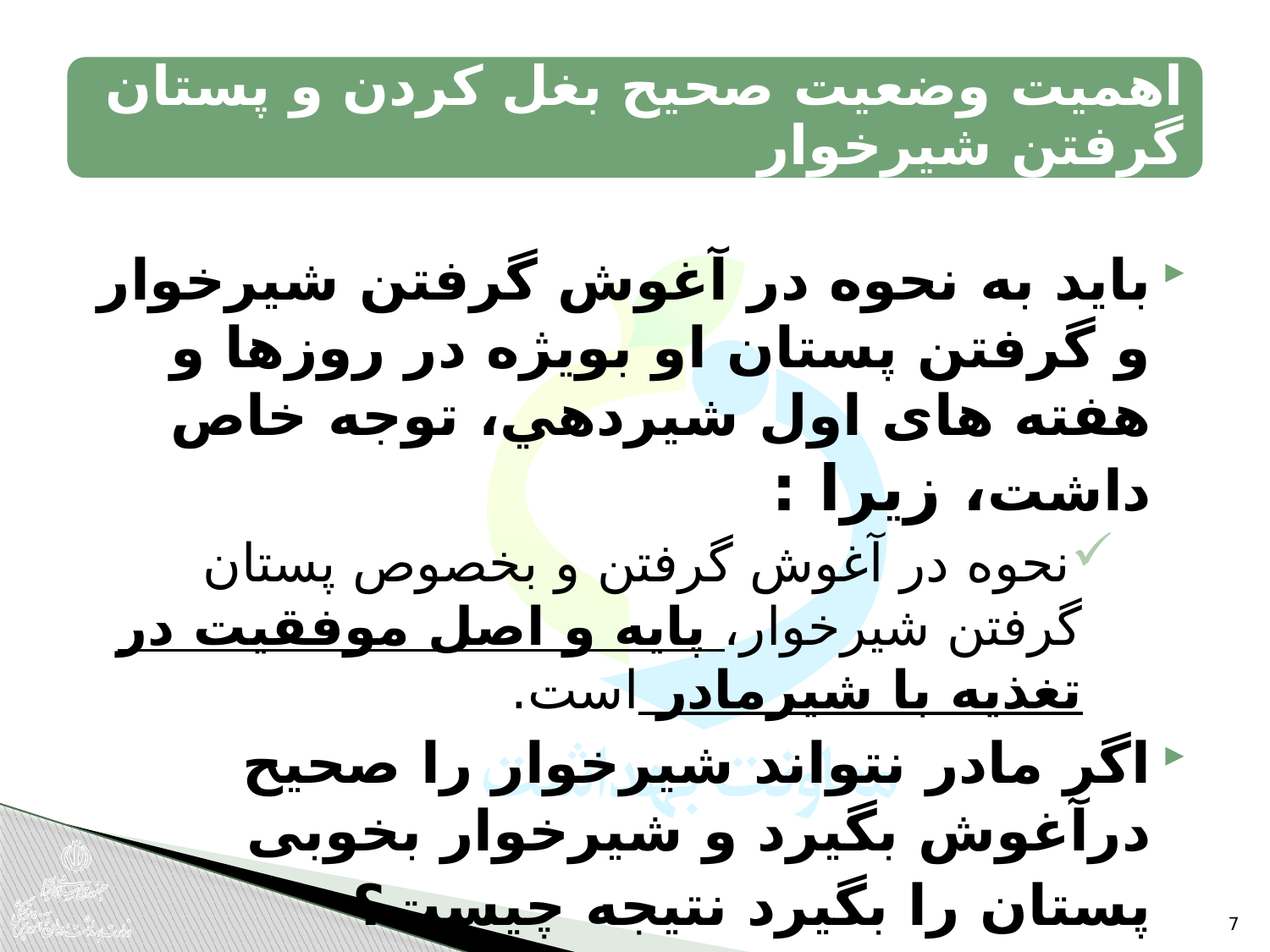

اهمیت وضعيت صحيح بغل كردن و پستان گرفتن شيرخوار
بايد به نحوه در آغوش گرفتن شيرخوار و گرفتن پستان او بويژه در روزها و هفته های اول شيردهي، توجه خاص داشت، زیرا :
نحوه در آغوش گرفتن و بخصوص پستان گرفتن شيرخوار، پایه و اصل موفقیت در تغذیه با شیرمادر است.
اگر مادر نتواند شيرخوار را صحیح درآغوش بگیرد و شیرخوار بخوبی پستان را بگیرد نتیجه چیست؟

7